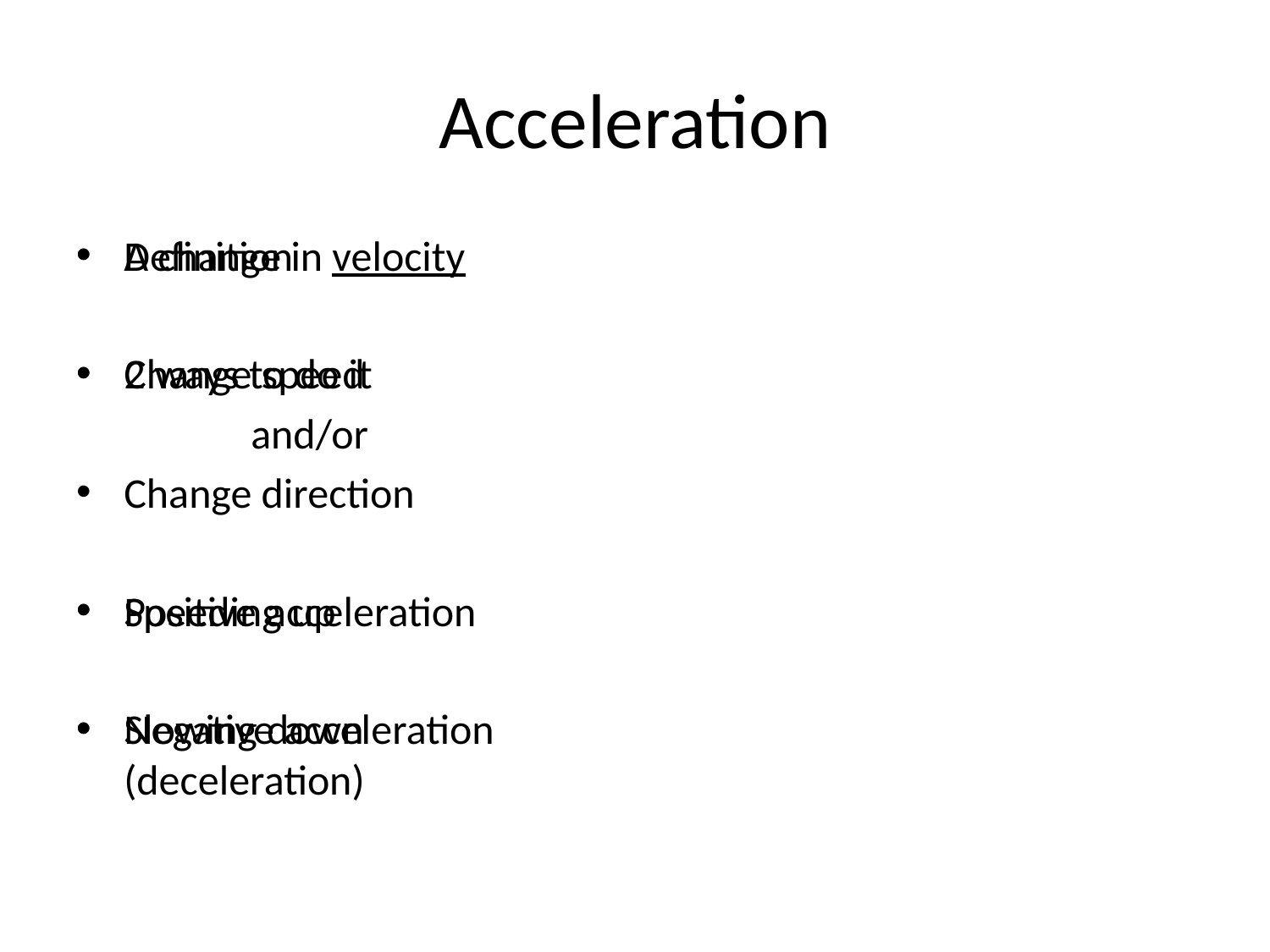

# Acceleration
Definition

2 ways to do it

Positive acceleration

Negative acceleration
(deceleration)
A change in velocity

Change speed
		and/or
Change direction

Speeding up

Slowing down